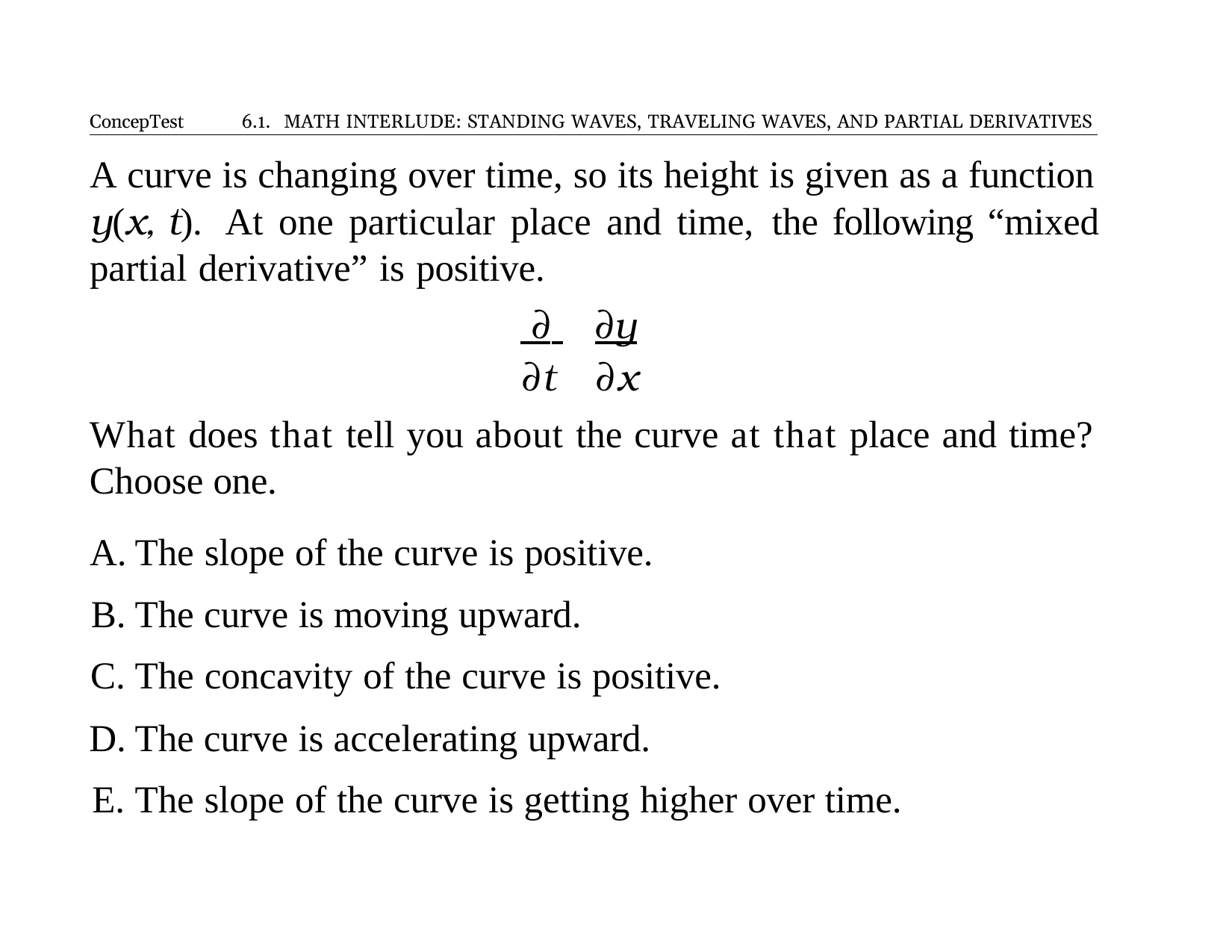

ConcepTest	6.1.  MATH INTERLUDE: STANDING WAVES, TRAVELING WAVES, AND PARTIAL DERIVATIVES

# A curve is changing over time, so its height is given as a function
y(x, t).	At one particular place and time,	the following “mixed
partial derivative” is positive.
 ∂ 	∂y

∂t	∂x
What does that tell you about the curve at that place and time? Choose one.
The slope of the curve is positive.
The curve is moving upward.
The concavity of the curve is positive.
The curve is accelerating upward.
The slope of the curve is getting higher over time.